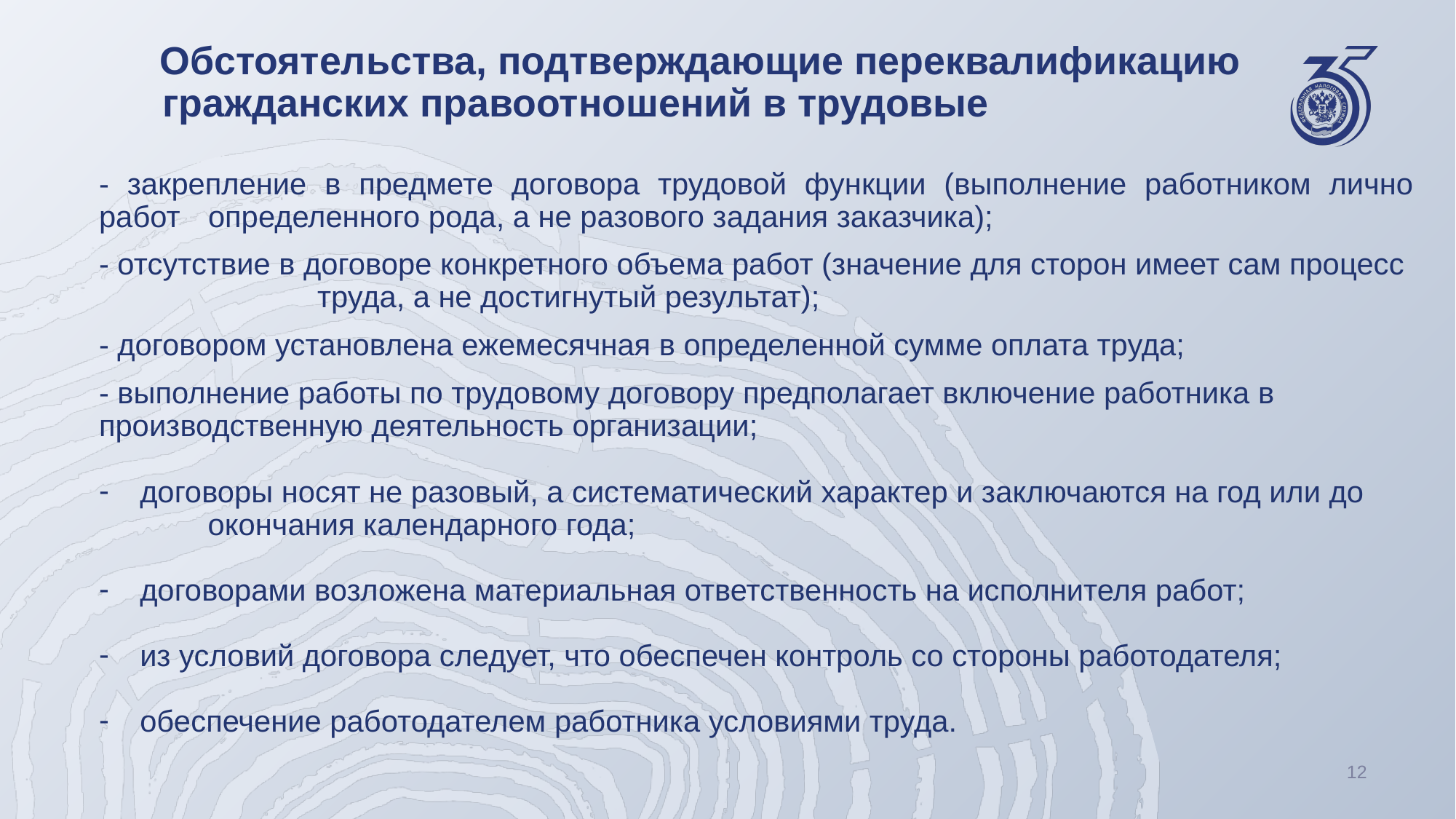

# Обстоятельства, подтверждающие переквалификацию гражданских правоотношений в трудовые
- закрепление в предмете договора трудовой функции (выполнение работником лично работ 	определенного рода, а не разового задания заказчика);
- отсутствие в договоре конкретного объема работ (значение для сторон имеет сам процесс 	   	труда, а не достигнутый результат);
- договором установлена ежемесячная в определенной сумме оплата труда;
- выполнение работы по трудовому договору предполагает включение работника в         	производственную деятельность организации;

договоры носят не разовый, а систематический характер и заключаются на год или до
             окончания календарного года;

договорами возложена материальная ответственность на исполнителя работ;

из условий договора следует, что обеспечен контроль со стороны работодателя;

обеспечение работодателем работника условиями труда.

12